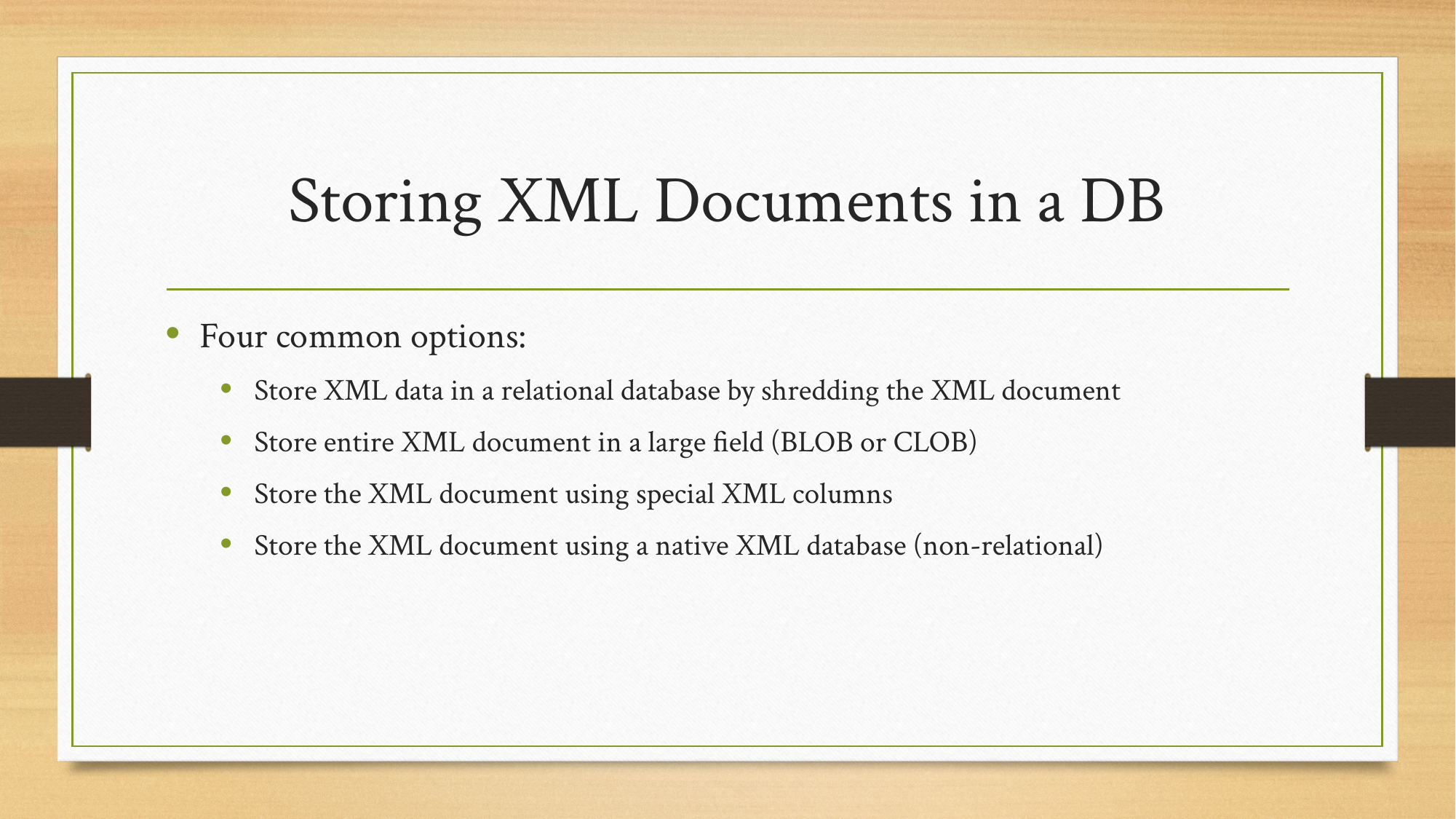

# Storing XML Documents in a DB
Four common options:
Store XML data in a relational database by shredding the XML document
Store entire XML document in a large field (BLOB or CLOB)
Store the XML document using special XML columns
Store the XML document using a native XML database (non-relational)